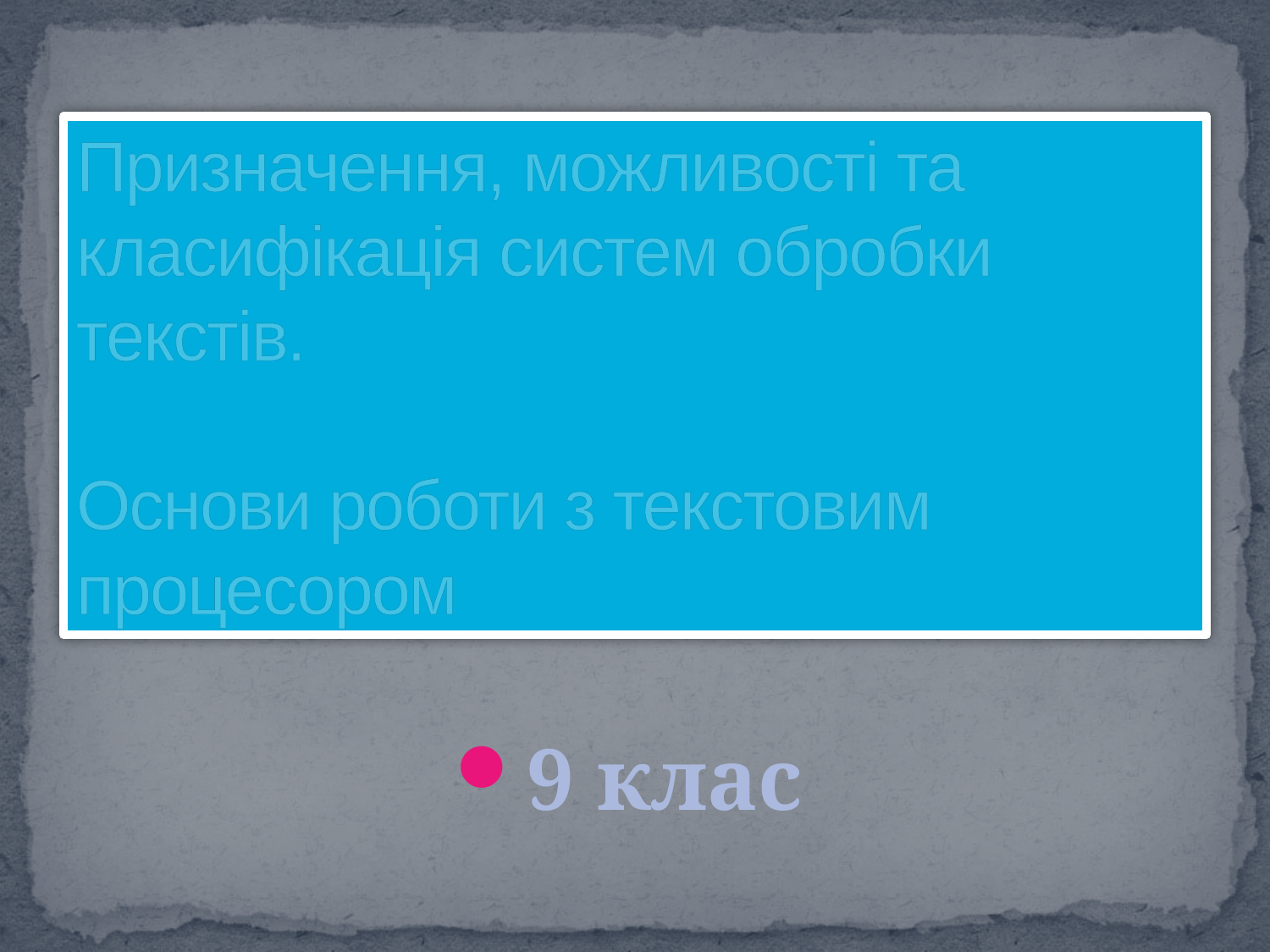

# Призначення, можливості та  класифікація систем обробки текстів. Основи роботи з текстовим процесором
9 клас